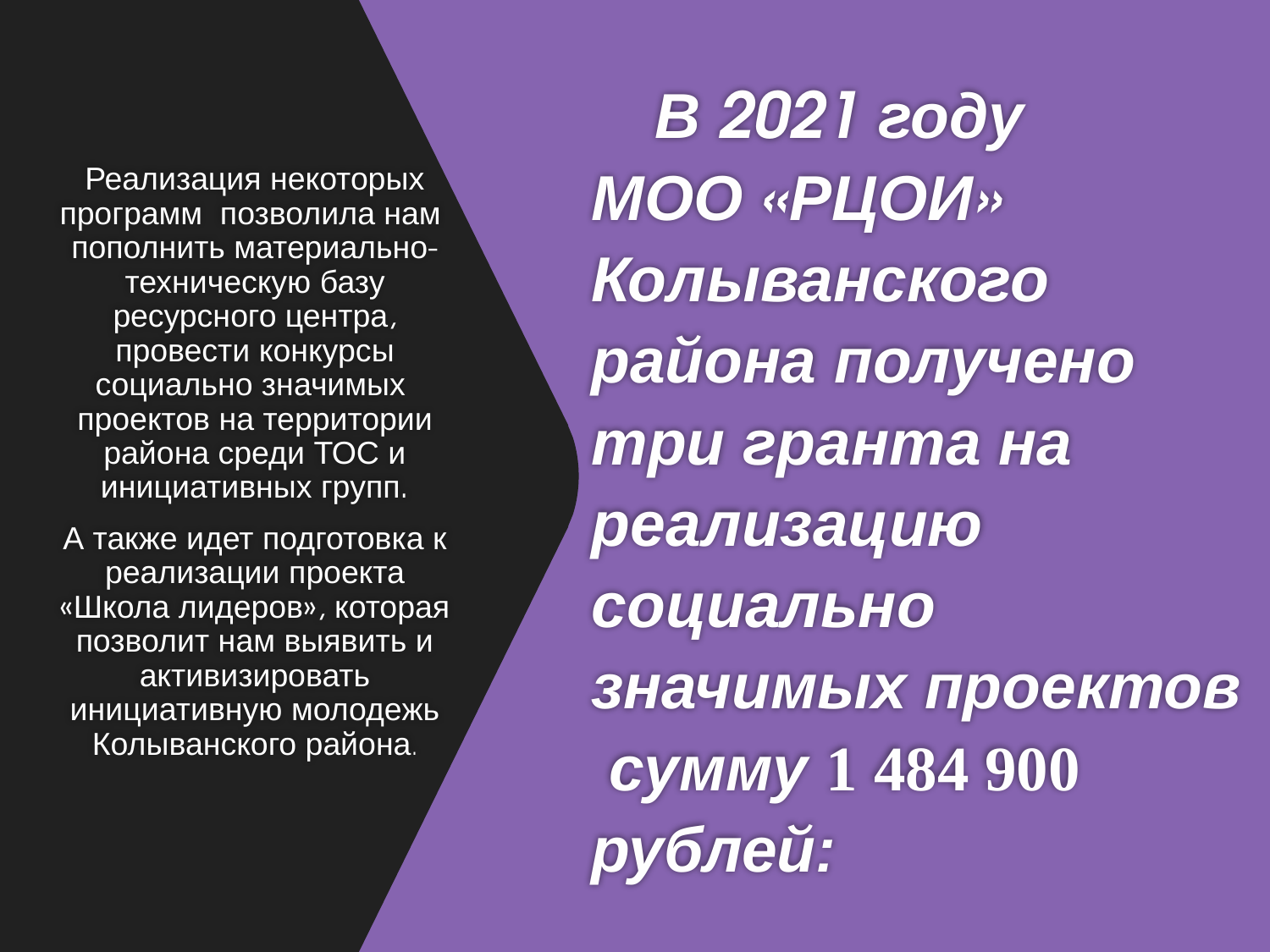

Реализация некоторых программ  позволила нам  пополнить материально-техническую базу ресурсного центра, провести конкурсы социально значимых  проектов на территории района среди ТОС и инициативных групп.
А также идет подготовка к реализации проекта «Школа лидеров», которая позволит нам выявить и активизировать инициативную молодежь Колыванского района.
# В 2021 году МОО «РЦОИ» Колыванского района получено три гранта на реализацию социально значимых проектов  сумму 1 484 900 рублей: